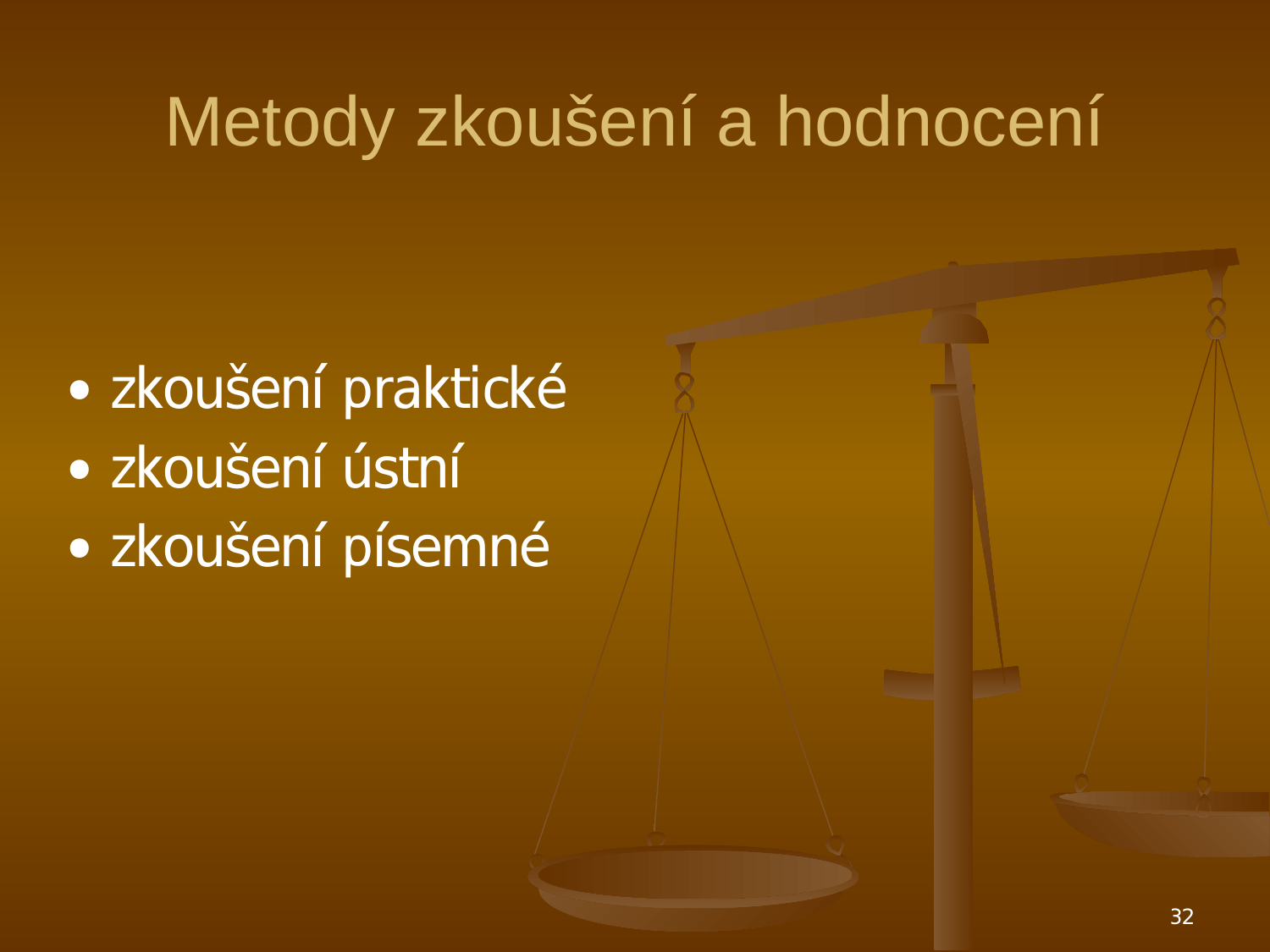

# Metody zkoušení a hodnocení
• zkoušení praktické
• zkoušení ústní
• zkoušení písemné
32